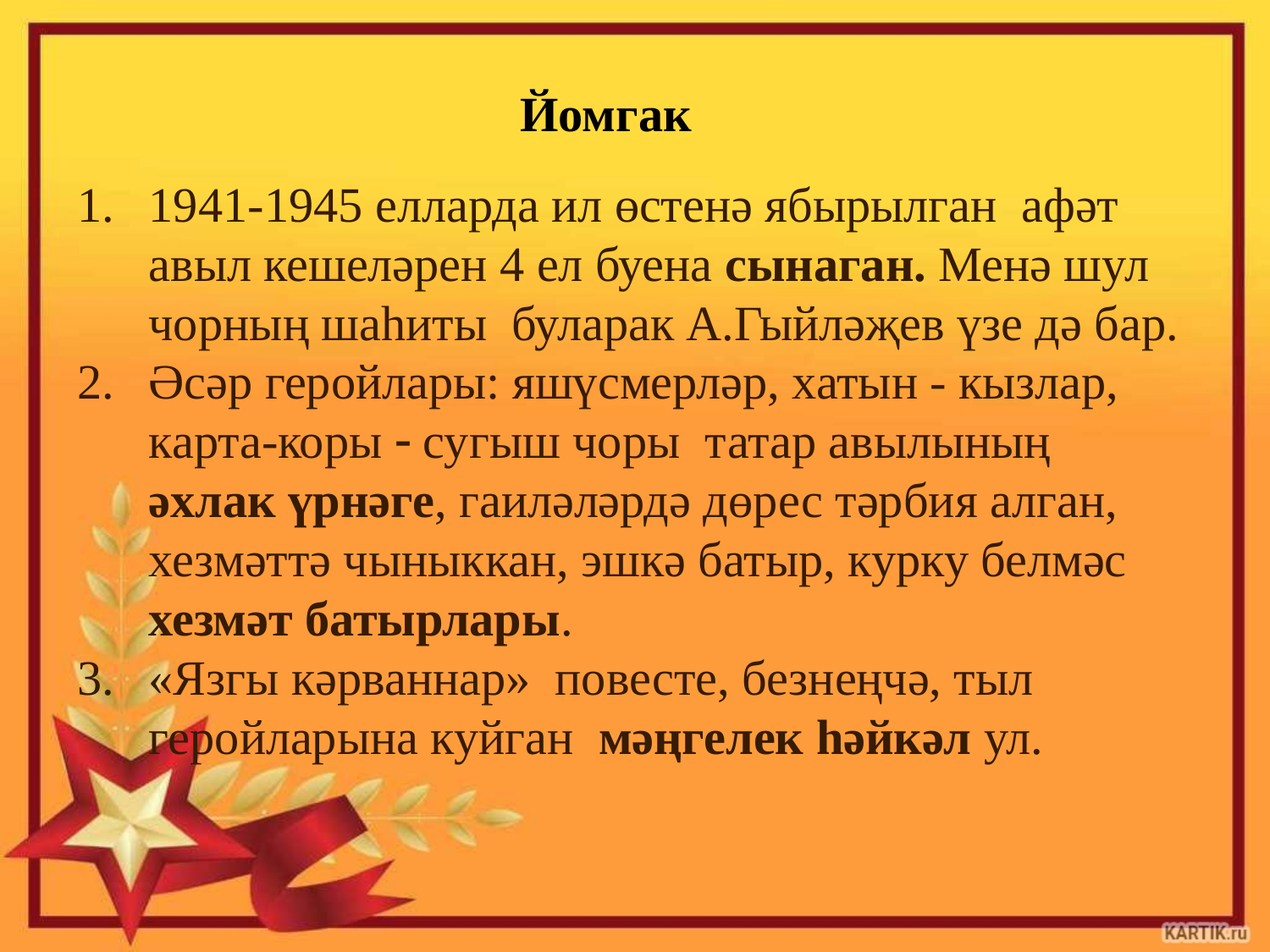

Йомгак
1941-1945 елларда ил өстенә ябырылган  афәт авыл кешеләрен 4 ел буена сынаган. Менә шул чорның шаһиты  буларак А.Гыйләҗев үзе дә бар.
Әсәр геройлары: яшүсмерләр, хатын - кызлар, карта-коры − сугыш чоры  татар авылының  әхлак үрнәге, гаиләләрдә дөрес тәрбия алган, хезмәттә чыныккан, эшкә батыр, курку белмәс хезмәт батырлары.
«Язгы кәрваннар»  повесте, безнеңчә, тыл геройларына куйган  мәңгелек һәйкәл ул.